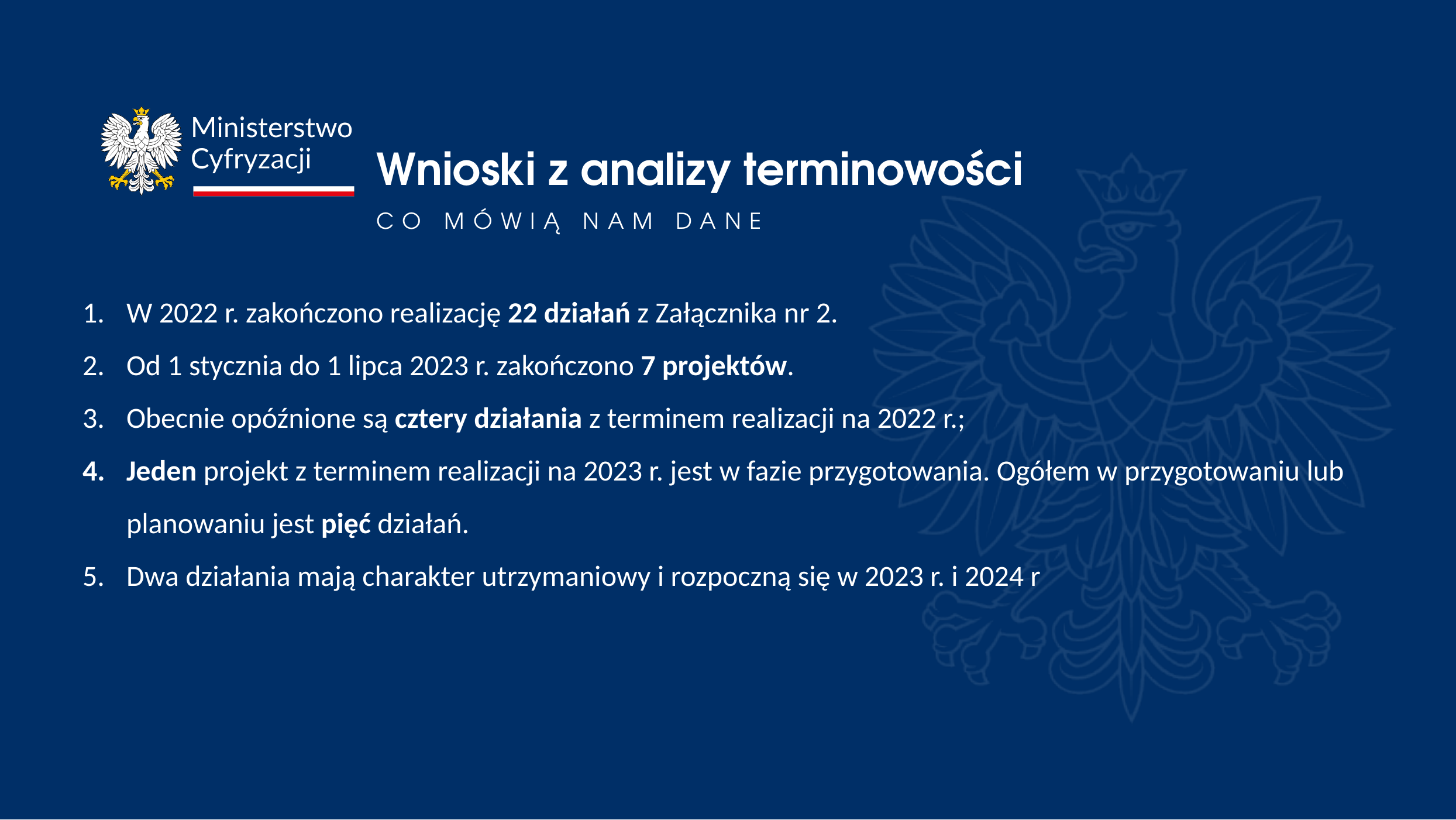

# Wnioski z analizy terminowości CO MÓWIĄ NAM DANE
W 2022 r. zakończono realizację 22 działań z Załącznika nr 2.
Od 1 stycznia do 1 lipca 2023 r. zakończono 7 projektów.
Obecnie opóźnione są cztery działania z terminem realizacji na 2022 r.;
Jeden projekt z terminem realizacji na 2023 r. jest w fazie przygotowania. Ogółem w przygotowaniu lub planowaniu jest pięć działań.
Dwa działania mają charakter utrzymaniowy i rozpoczną się w 2023 r. i 2024 r